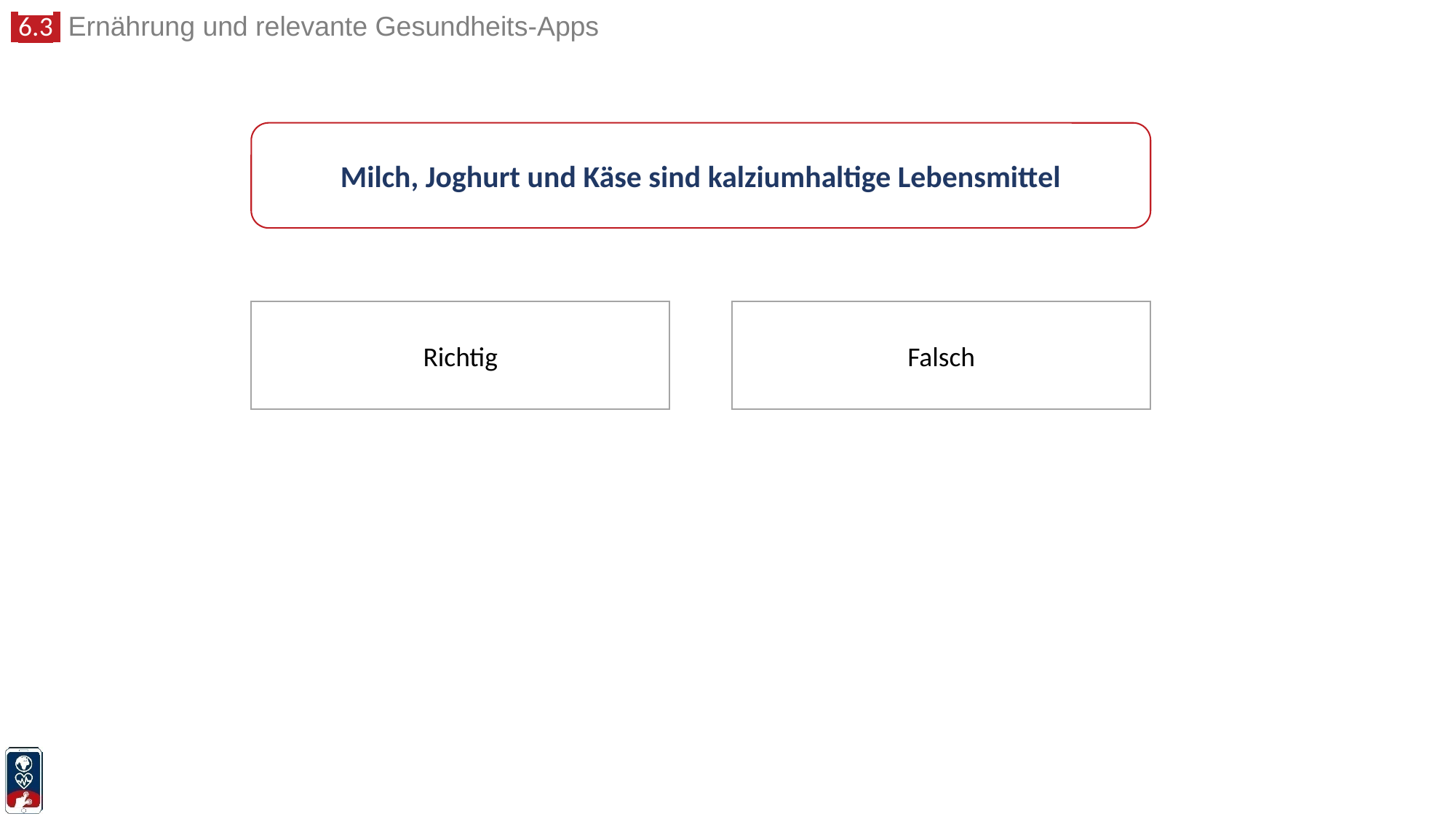

Milch, Joghurt und Käse sind kalziumhaltige Lebensmittel
Richtig
Falsch